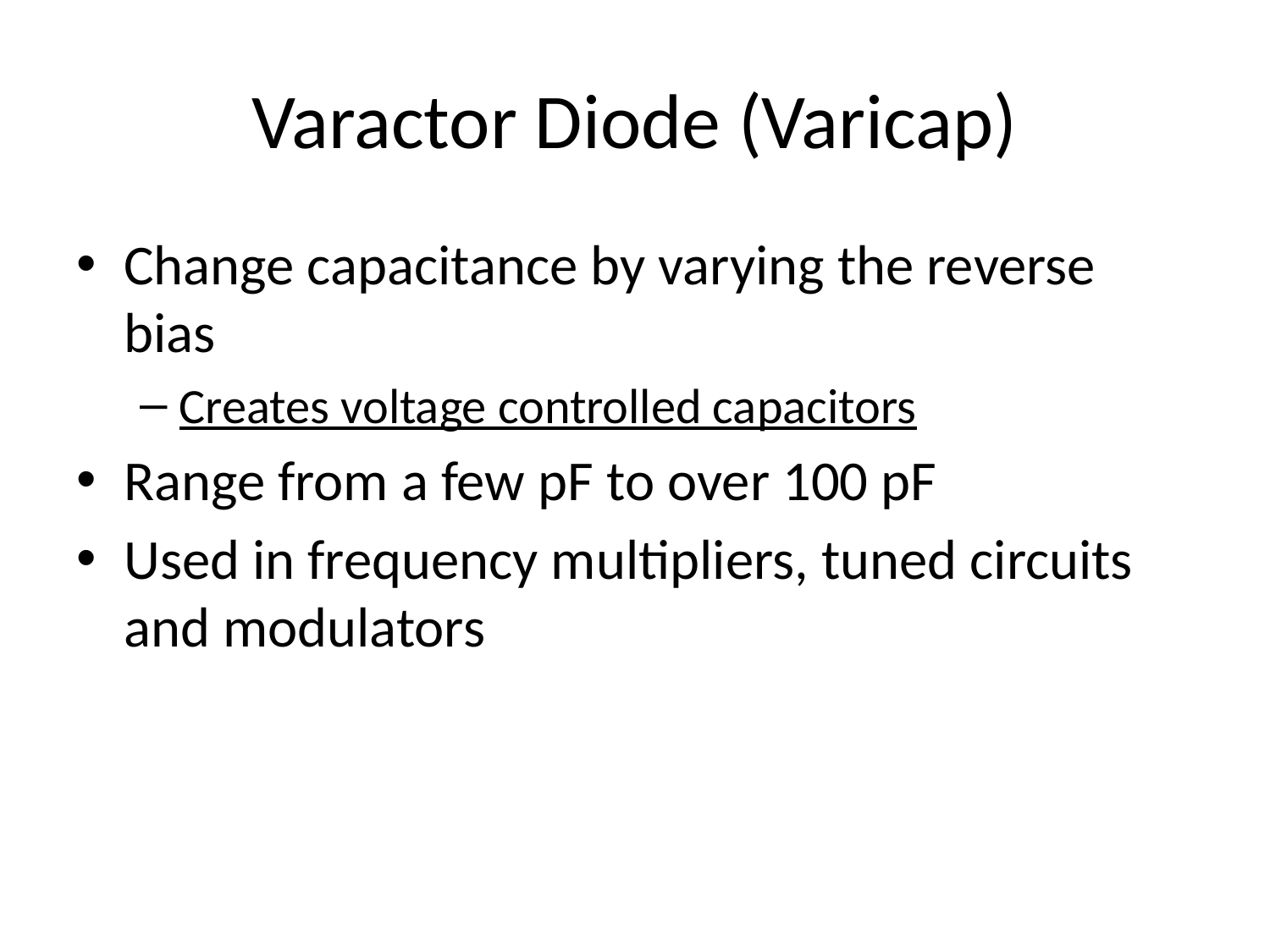

# Varactor Diode (Varicap)
Change capacitance by varying the reverse bias
Creates voltage controlled capacitors
Range from a few pF to over 100 pF
Used in frequency multipliers, tuned circuits and modulators